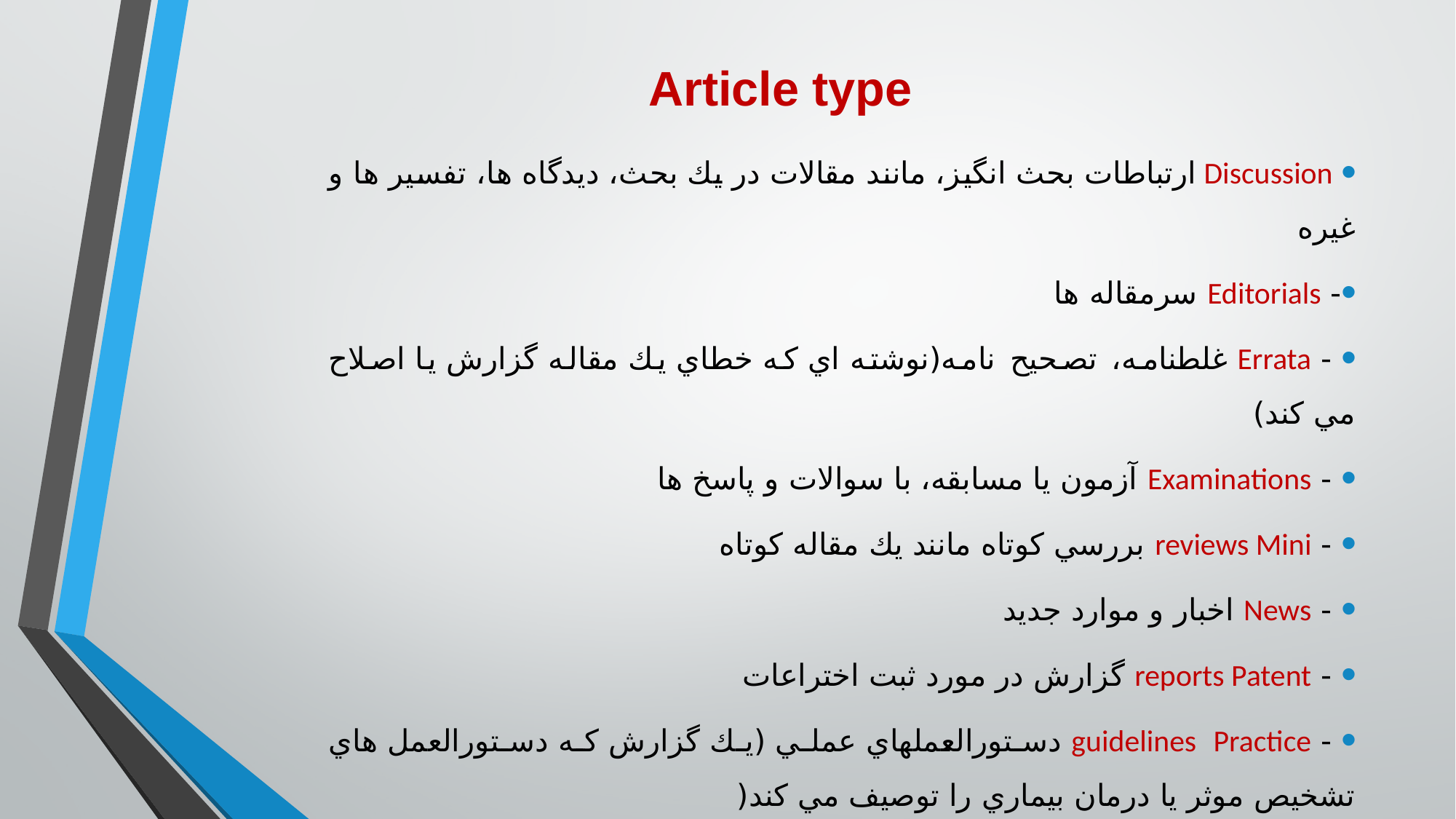

# Article type
 Discussion ارتباطات بحث انگيز، مانند مقالات در يك بحث، ديدگاه ها، تفسير ها و غيره
- Editorials سرمقاله ها
 - Errata غلطنامه، تصحیح نامه(نوشته اي كه خطاي يك مقاله گزارش يا اصلاح مي كند)
 - Examinations آزمون يا مسابقه، با سوالات و پاسخ ها
 - reviews Mini بررسي كوتاه مانند يك مقاله كوتاه
 - News اخبار و موارد جديد
 - reports Patent گزارش در مورد ثبت اختراعات
 - guidelines Practice دستورالعملهاي عملي (يك گزارش كه دستورالعمل هاي تشخيص موثر يا درمان بيماري را توصيف مي كند(